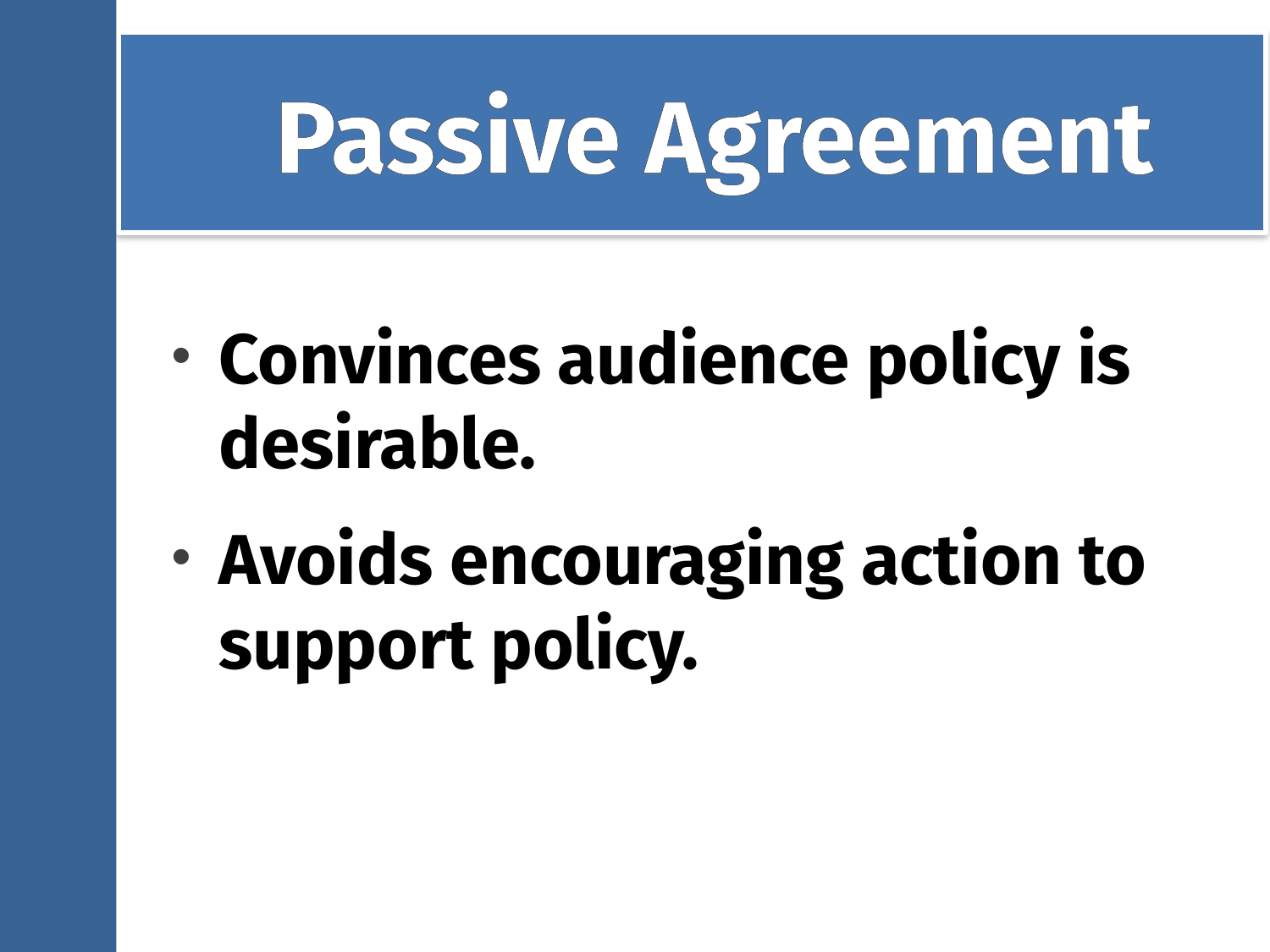

# Passive Agreement
Convinces audience policy is desirable.
Avoids encouraging action to support policy.